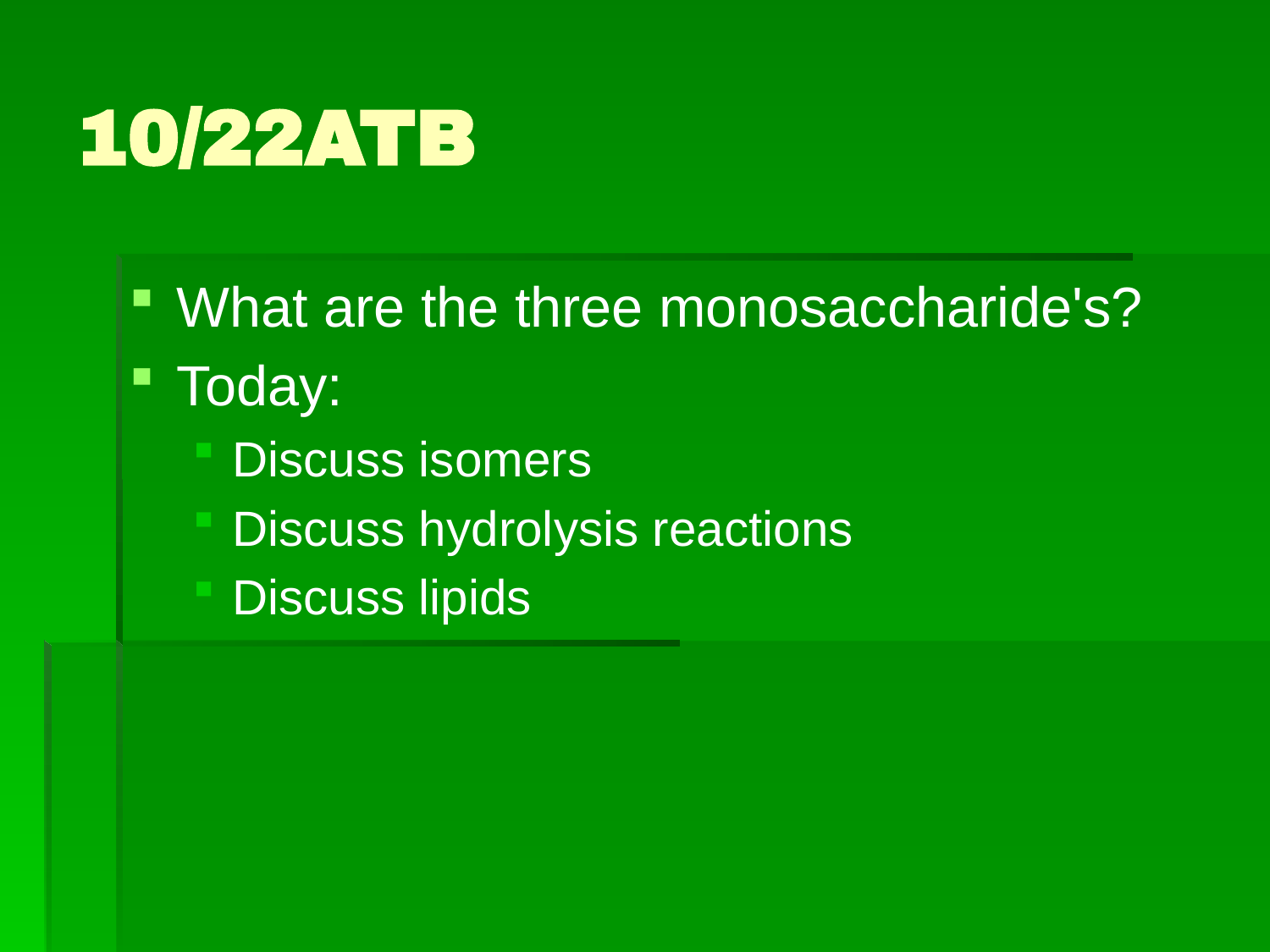

# 10/22ATB
What are the three monosaccharide's?
Today:
Discuss isomers
Discuss hydrolysis reactions
Discuss lipids